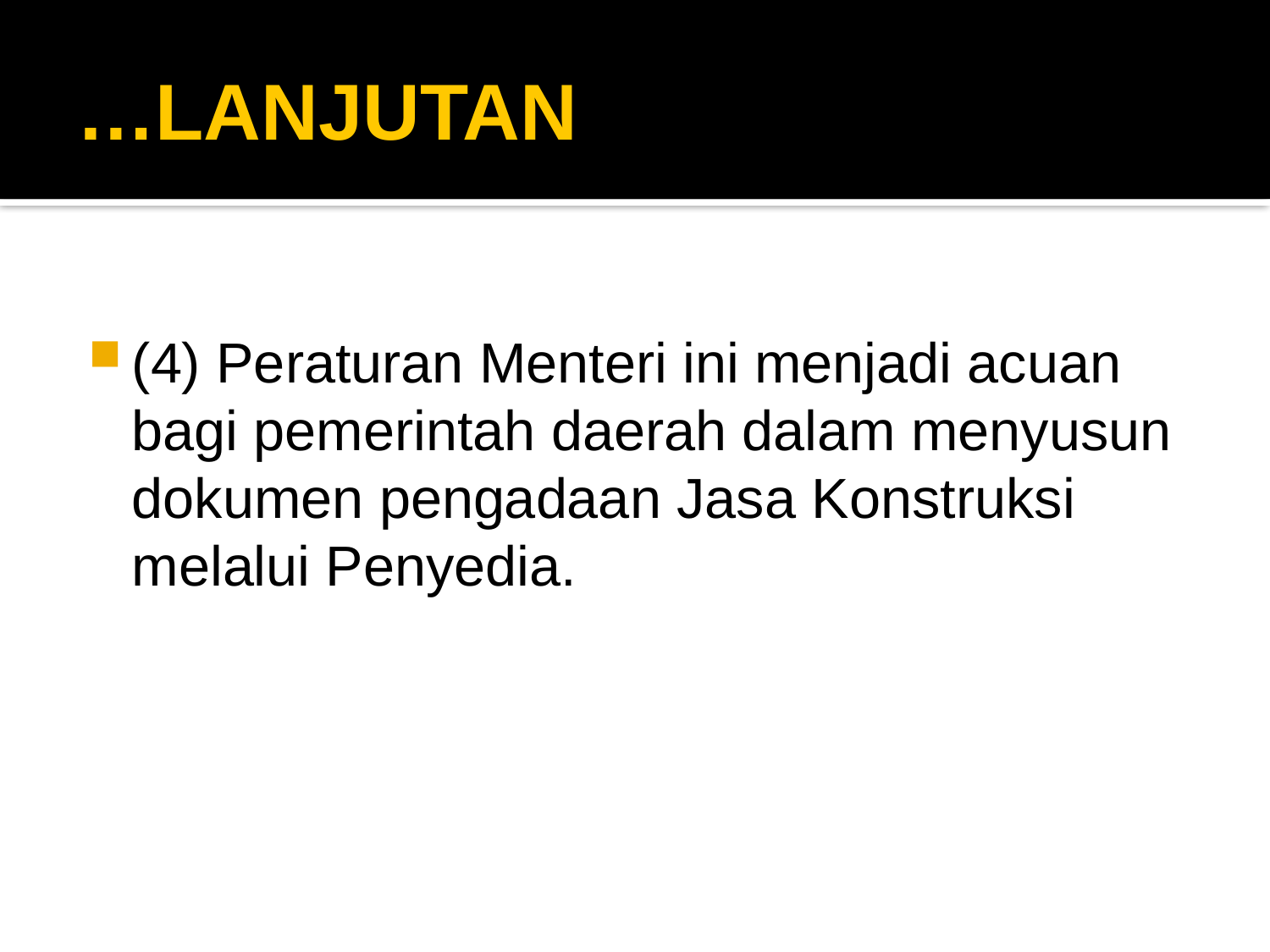

# …LANJUTAN

(4) Peraturan Menteri ini menjadi acuan bagi pemerintah daerah dalam menyusun dokumen pengadaan Jasa Konstruksi melalui Penyedia.